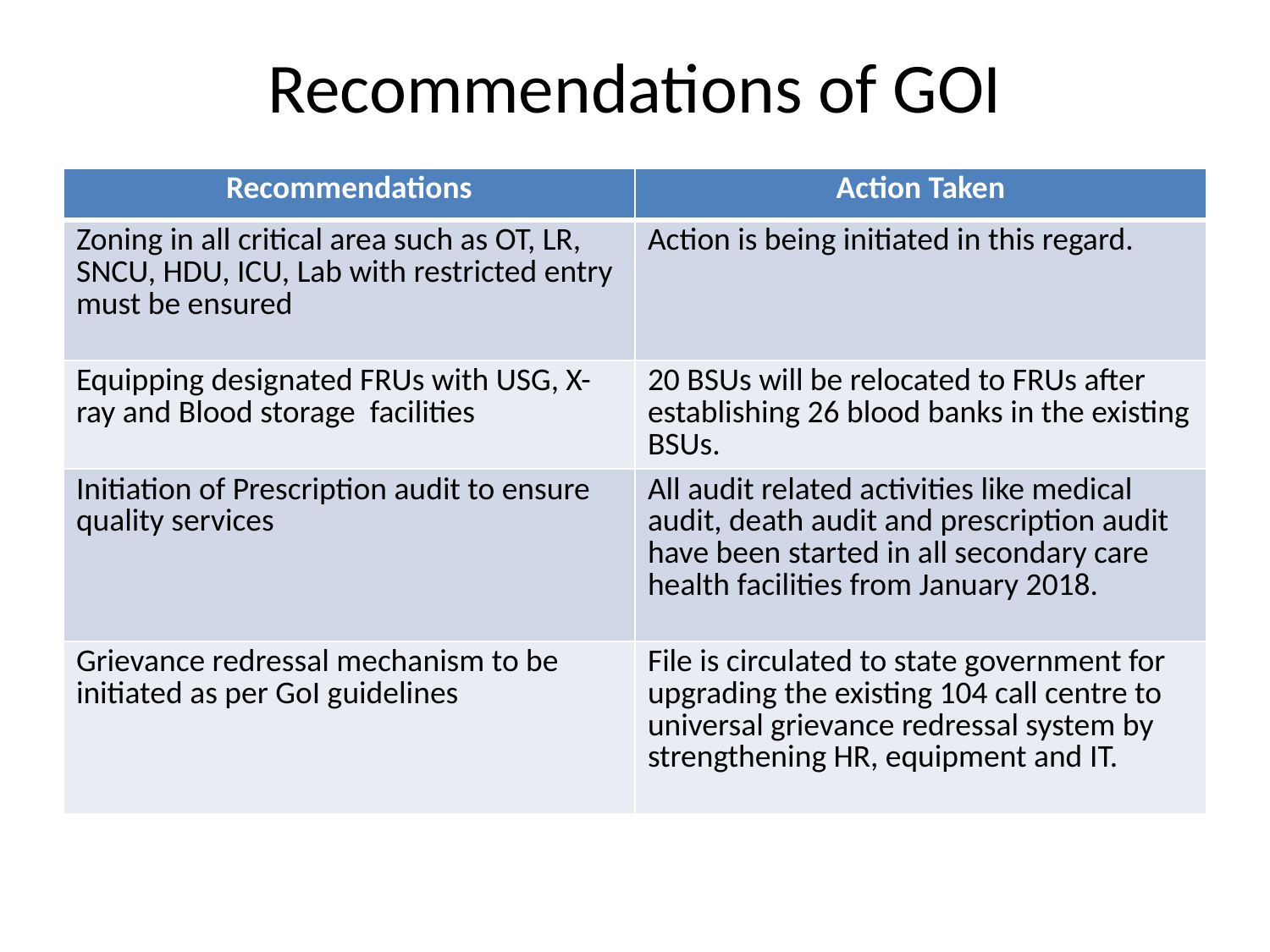

# Recommendations of GOI
| Recommendations | Action Taken |
| --- | --- |
| Zoning in all critical area such as OT, LR, SNCU, HDU, ICU, Lab with restricted entry must be ensured | Action is being initiated in this regard. |
| Equipping designated FRUs with USG, X-ray and Blood storage facilities | 20 BSUs will be relocated to FRUs after establishing 26 blood banks in the existing BSUs. |
| Initiation of Prescription audit to ensure quality services | All audit related activities like medical audit, death audit and prescription audit have been started in all secondary care health facilities from January 2018. |
| Grievance redressal mechanism to be initiated as per GoI guidelines | File is circulated to state government for upgrading the existing 104 call centre to universal grievance redressal system by strengthening HR, equipment and IT. |